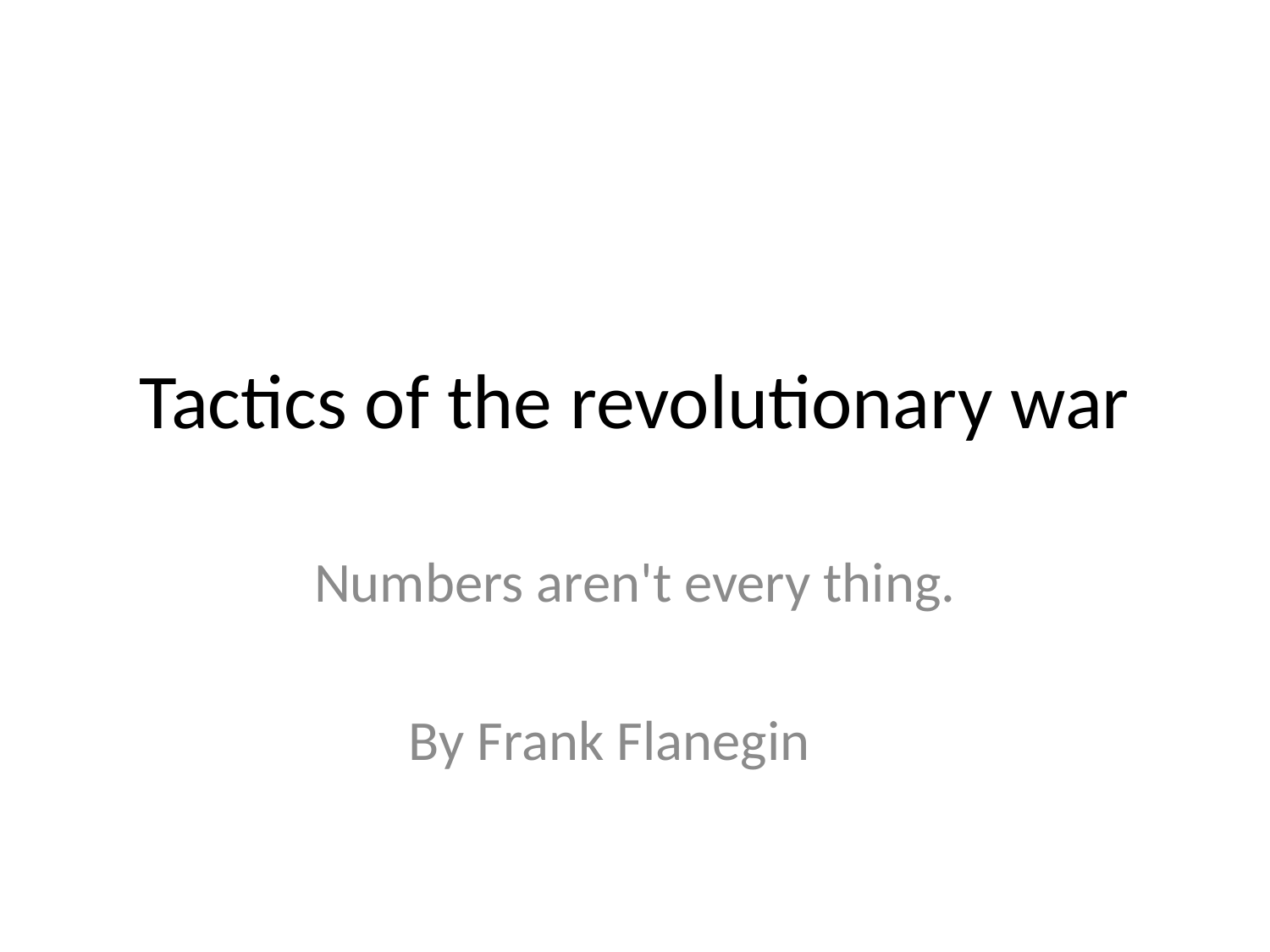

# Tactics of the revolutionary war
Numbers aren't every thing.

By Frank Flanegin